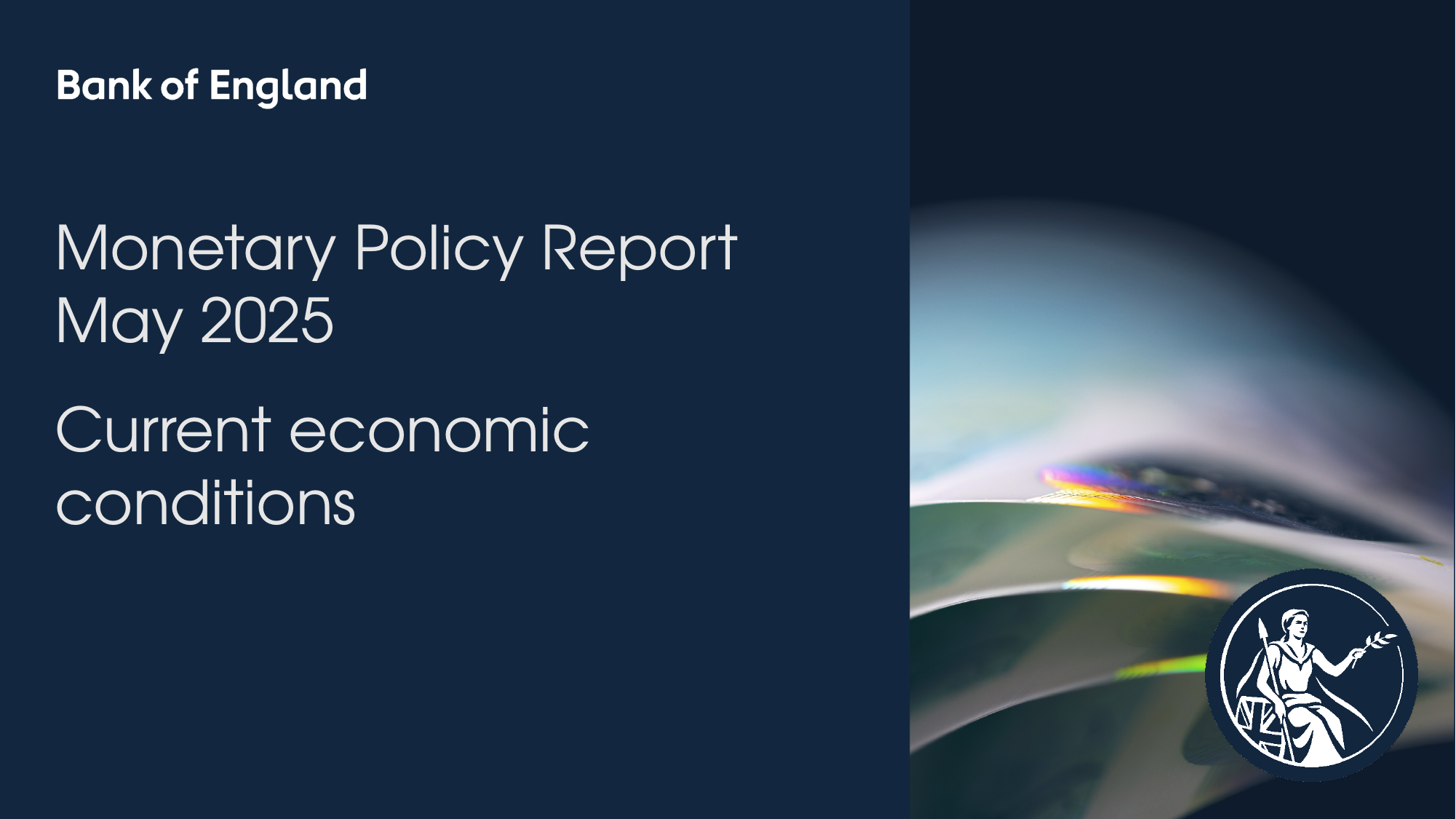

Monetary Policy Report
May 2025
Current economic conditions